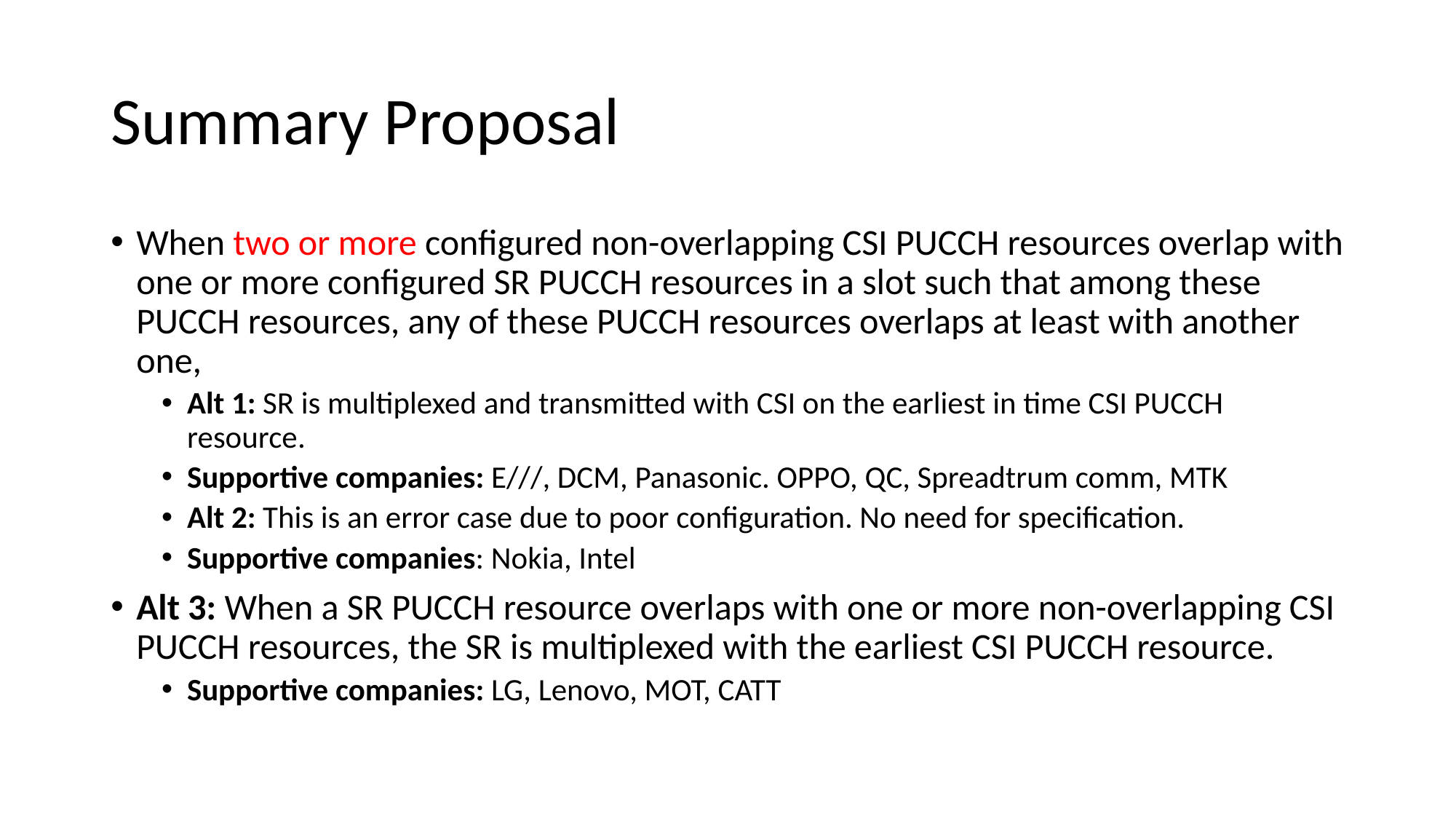

# Summary Proposal
When two or more configured non-overlapping CSI PUCCH resources overlap with one or more configured SR PUCCH resources in a slot such that among these PUCCH resources, any of these PUCCH resources overlaps at least with another one,
Alt 1: SR is multiplexed and transmitted with CSI on the earliest in time CSI PUCCH resource.
Supportive companies: E///, DCM, Panasonic. OPPO, QC, Spreadtrum comm, MTK
Alt 2: This is an error case due to poor configuration. No need for specification.
Supportive companies: Nokia, Intel
Alt 3: When a SR PUCCH resource overlaps with one or more non-overlapping CSI PUCCH resources, the SR is multiplexed with the earliest CSI PUCCH resource.
Supportive companies: LG, Lenovo, MOT, CATT